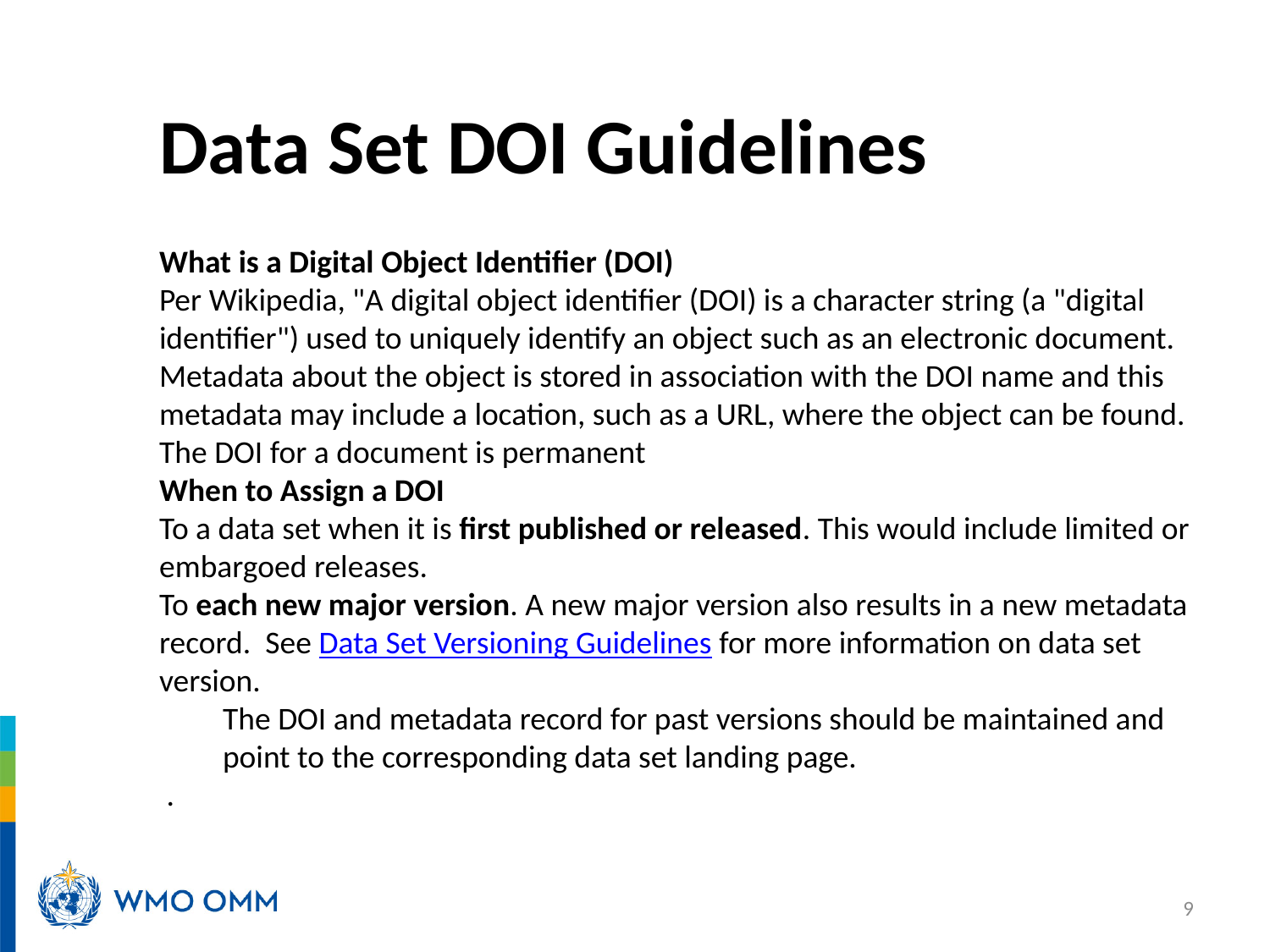

Data Set DOI Guidelines

What is a Digital Object Identifier (DOI)
Per Wikipedia, "A digital object identifier (DOI) is a character string (a "digital identifier") used to uniquely identify an object such as an electronic document. Metadata about the object is stored in association with the DOI name and this metadata may include a location, such as a URL, where the object can be found. The DOI for a document is permanent
When to Assign a DOI
To a data set when it is first published or released. This would include limited or embargoed releases.
To each new major version. A new major version also results in a new metadata record.  See Data Set Versioning Guidelines for more information on data set version.
The DOI and metadata record for past versions should be maintained and point to the corresponding data set landing page.
 .
9